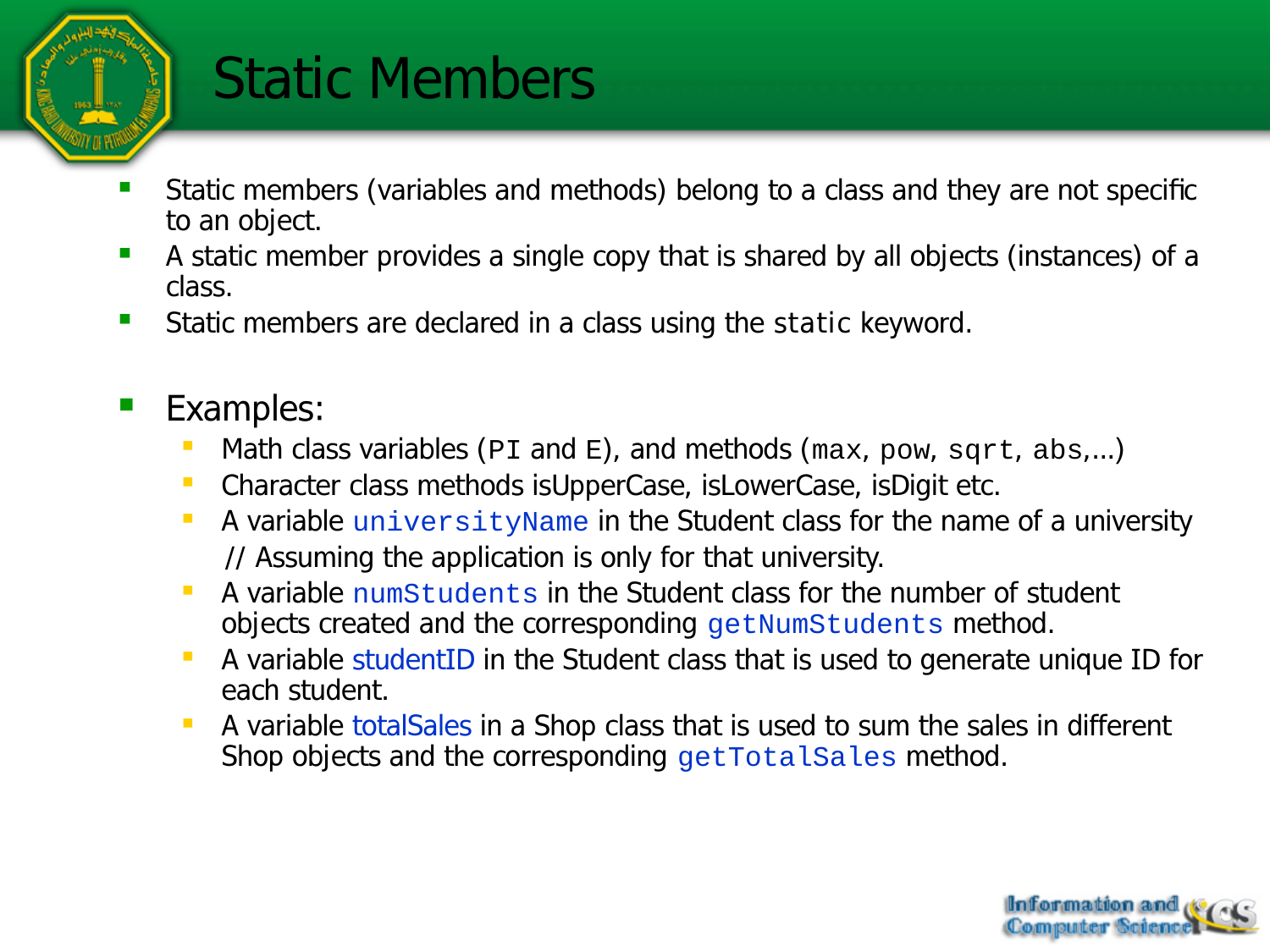

# Static Members
Static members (variables and methods) belong to a class and they are not specific to an object.
A static member provides a single copy that is shared by all objects (instances) of a class.
Static members are declared in a class using the static keyword.

Examples:
Math class variables (PI and E), and methods (max, pow, sqrt, abs,…)
Character class methods isUpperCase, isLowerCase, isDigit etc.
A variable universityName in the Student class for the name of a university
     // Assuming the application is only for that university.
A variable numStudents in the Student class for the number of student objects created and the corresponding getNumStudents method.
A variable studentID in the Student class that is used to generate unique ID for each student.
A variable totalSales in a Shop class that is used to sum the sales in different Shop objects and the corresponding getTotalSales method.